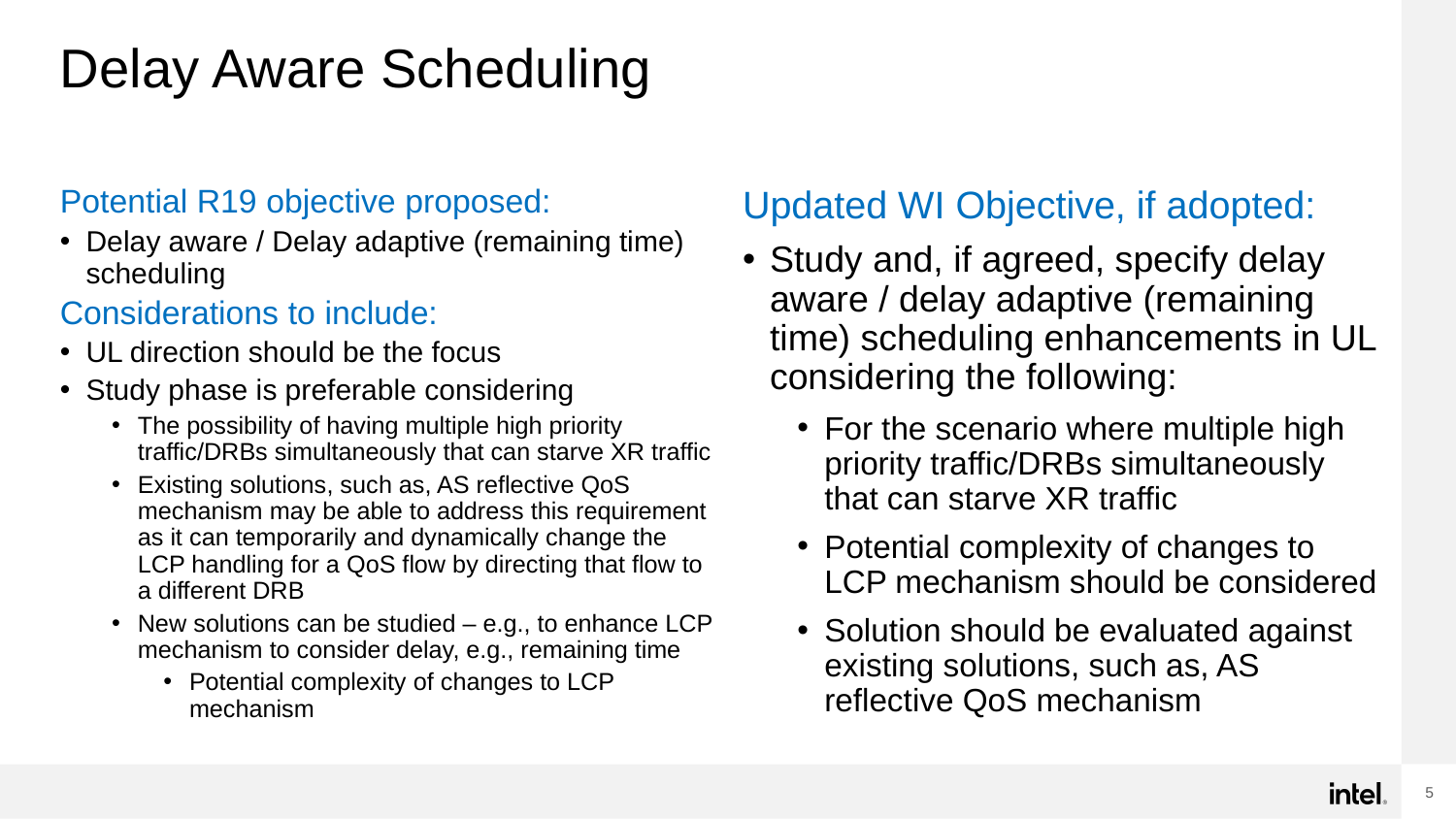

# Delay Aware Scheduling
Potential R19 objective proposed:
Delay aware / Delay adaptive (remaining time) scheduling
Considerations to include:
UL direction should be the focus
Study phase is preferable considering
The possibility of having multiple high priority traffic/DRBs simultaneously that can starve XR traffic
Existing solutions, such as, AS reflective QoS mechanism may be able to address this requirement as it can temporarily and dynamically change the LCP handling for a QoS flow by directing that flow to a different DRB
New solutions can be studied – e.g., to enhance LCP mechanism to consider delay, e.g., remaining time
Potential complexity of changes to LCP mechanism

Updated WI Objective, if adopted:
Study and, if agreed, specify delay aware / delay adaptive (remaining time) scheduling enhancements in UL considering the following:
For the scenario where multiple high priority traffic/DRBs simultaneously that can starve XR traffic
Potential complexity of changes to LCP mechanism should be considered
Solution should be evaluated against existing solutions, such as, AS reflective QoS mechanism